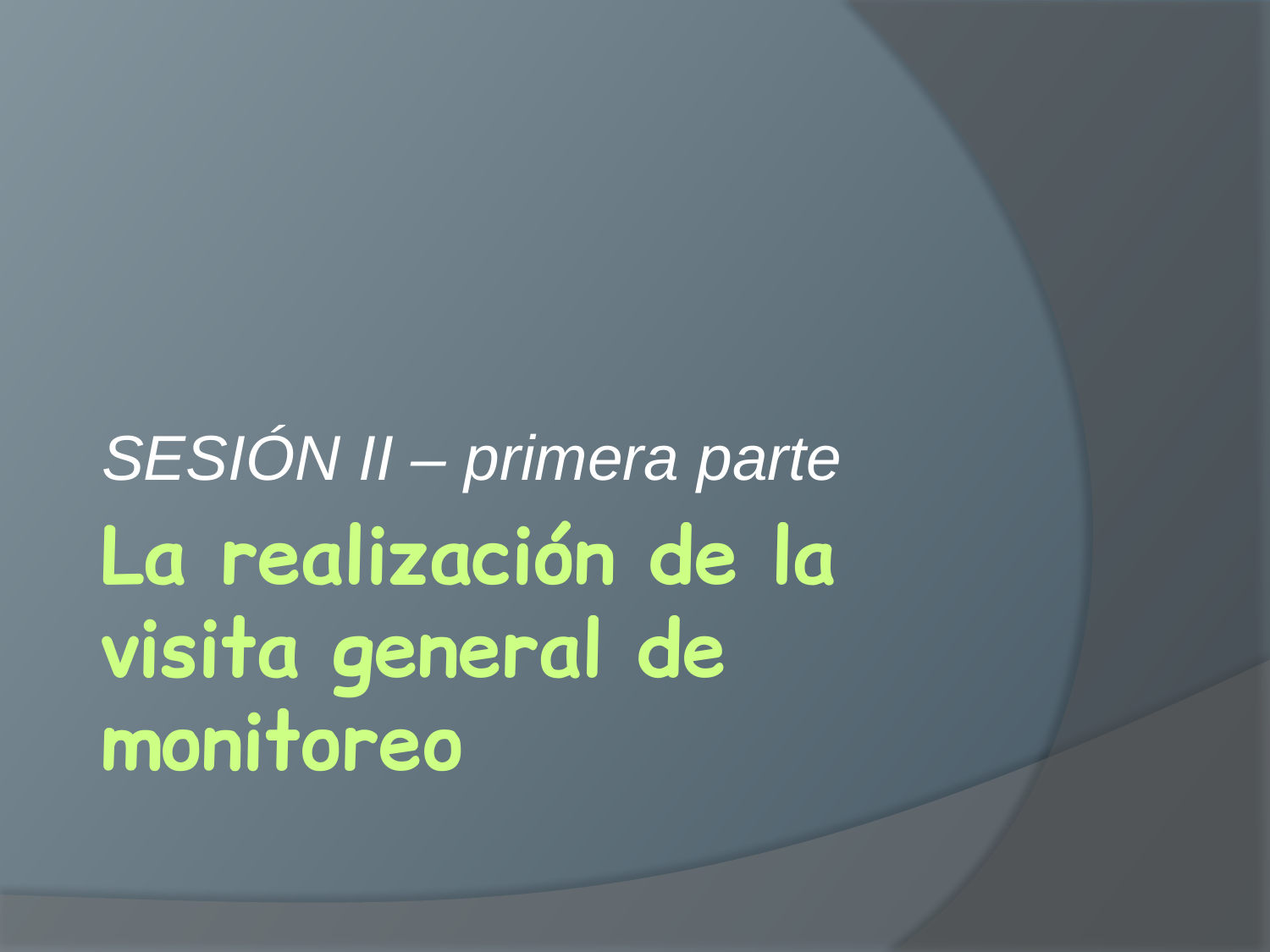

SESIÓN II – primera parte
# La realización de la visita general de monitoreo